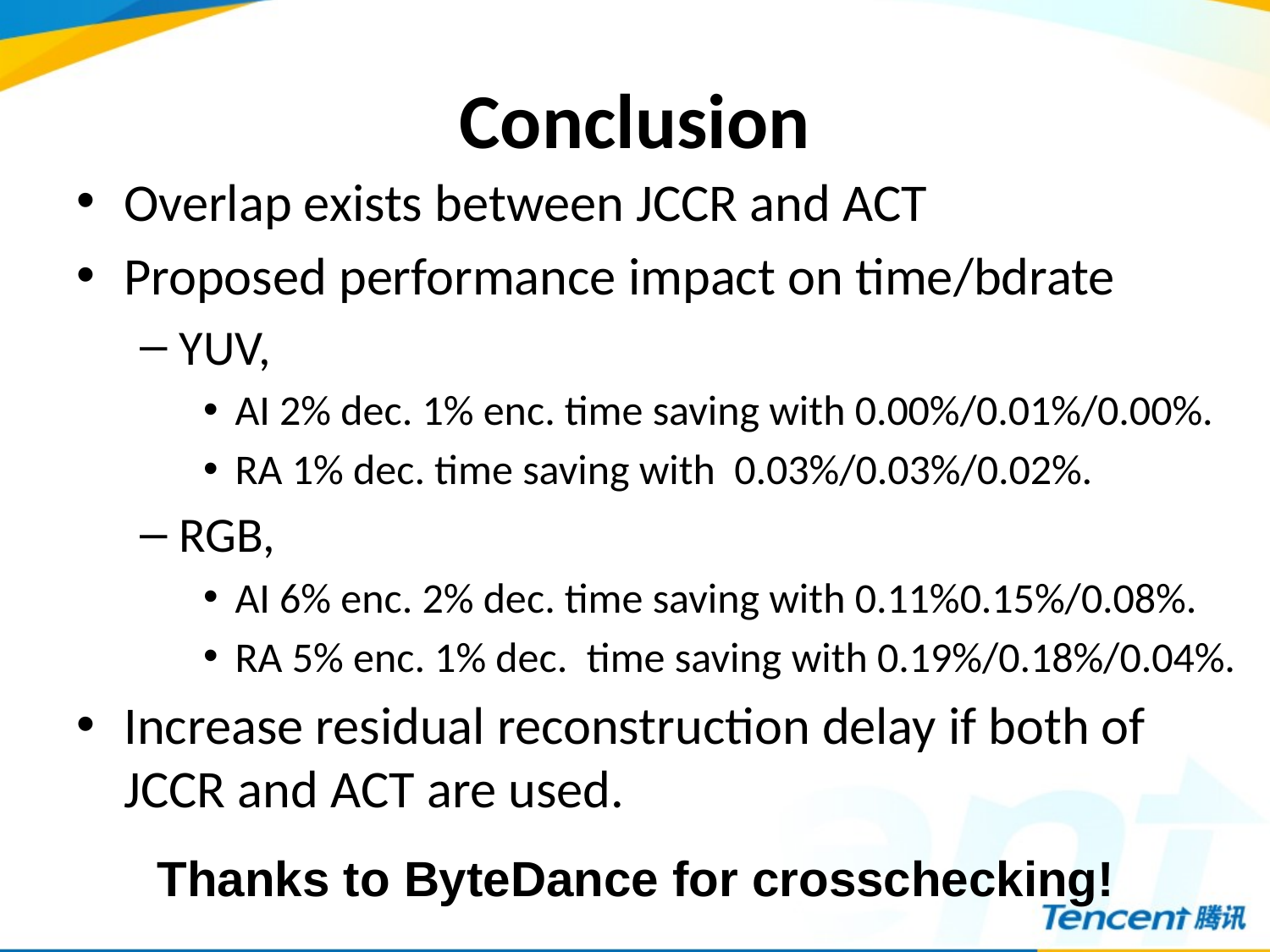

# Conclusion
Overlap exists between JCCR and ACT
Proposed performance impact on time/bdrate
YUV,
AI 2% dec. 1% enc. time saving with 0.00%/0.01%/0.00%.
RA 1% dec. time saving with  0.03%/0.03%/0.02%.
RGB,
AI 6% enc. 2% dec. time saving with 0.11%0.15%/0.08%.
RA 5% enc. 1% dec.  time saving with 0.19%/0.18%/0.04%.
Increase residual reconstruction delay if both of JCCR and ACT are used.

Thanks to ByteDance for crosschecking!